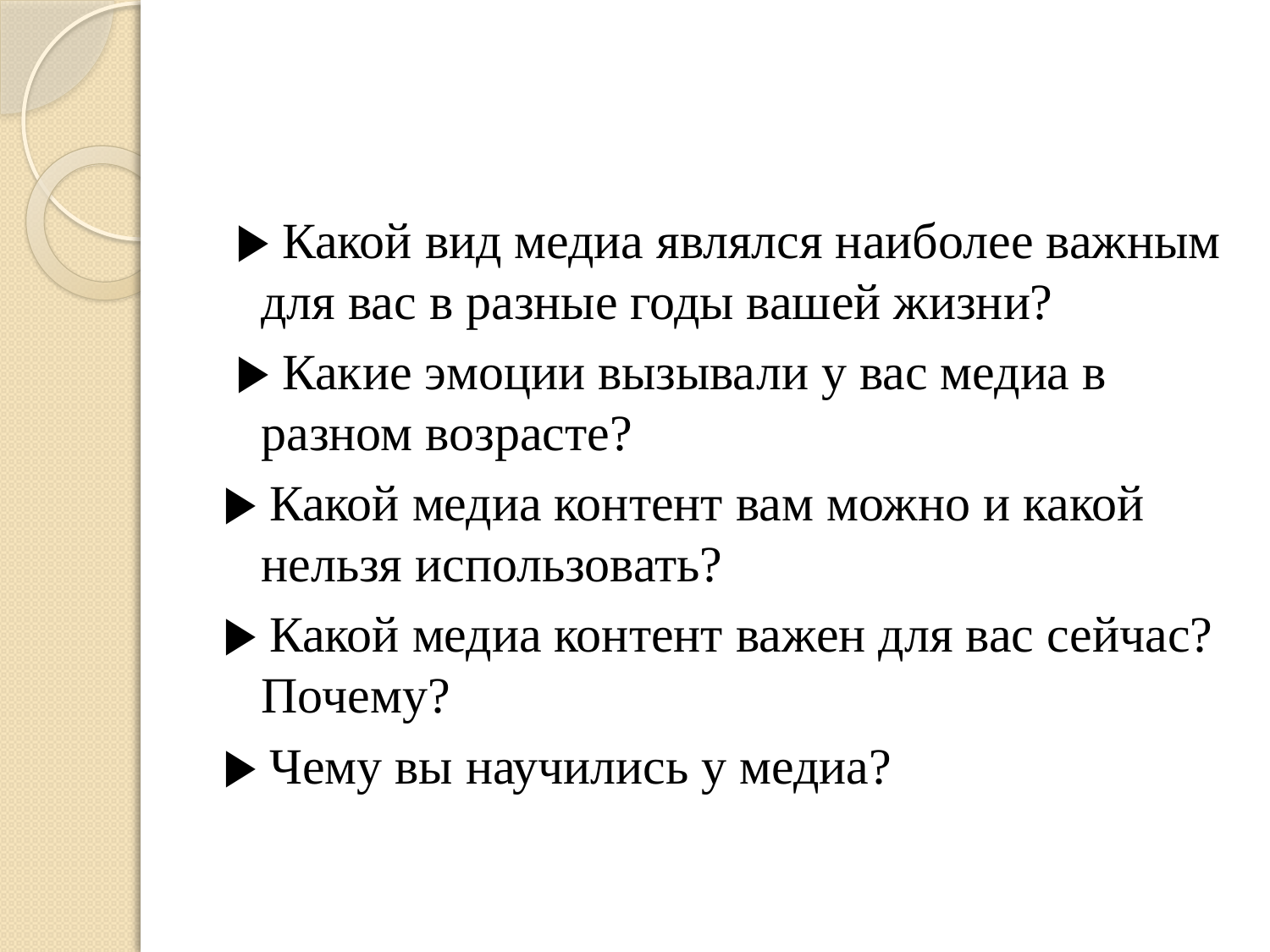

#
 ▶ Какой вид медиа являлся наиболее важным для вас в разные годы вашей жизни?
 ▶ Какие эмоции вызывали у вас медиа в разном возрасте?
▶ Какой медиа контент вам можно и какой нельзя использовать?
▶ Какой медиа контент важен для вас сейчас? Почему?
▶ Чему вы научились у медиа?